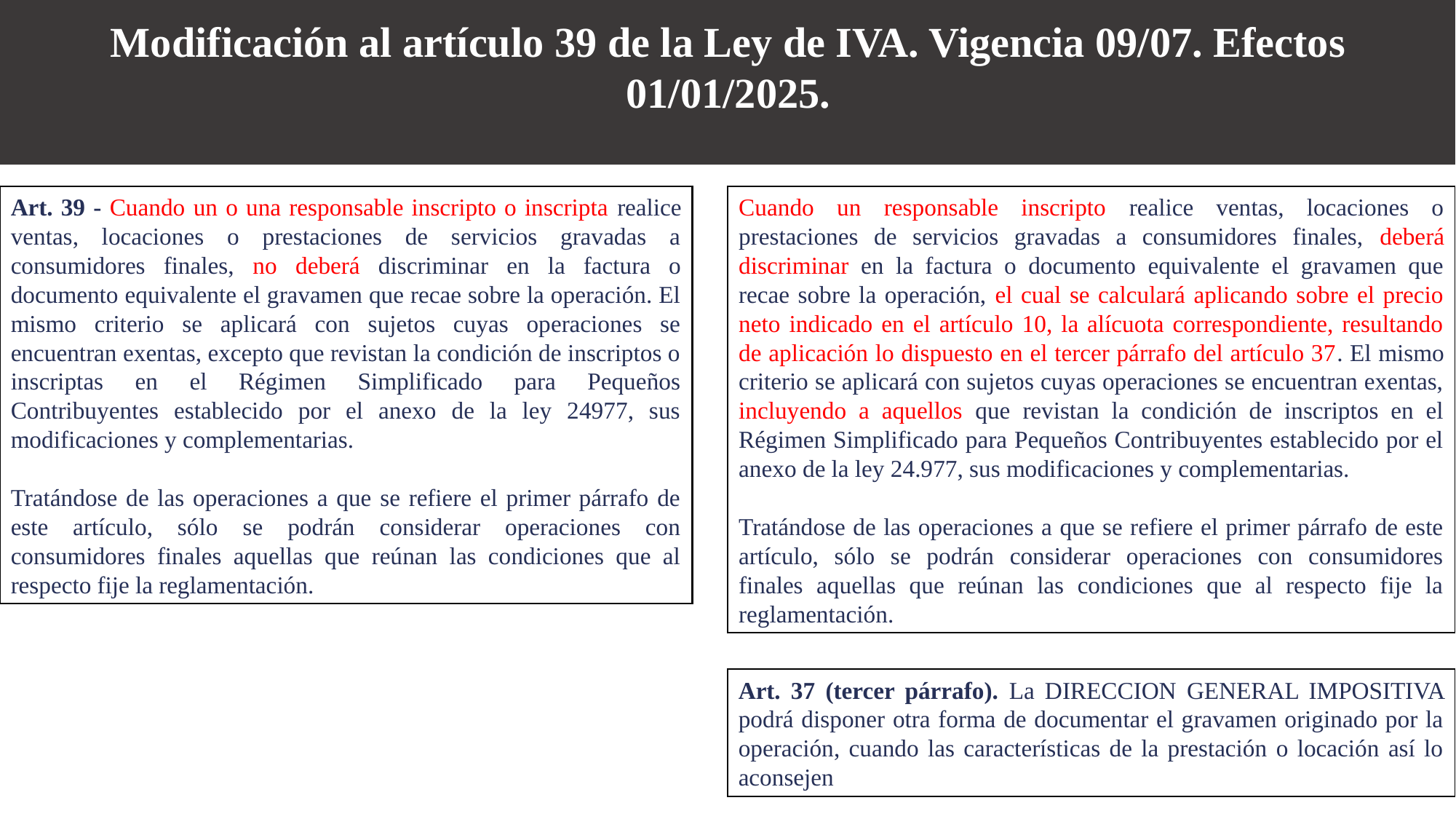

Modificación al artículo 39 de la Ley de IVA. Vigencia 09/07. Efectos 01/01/2025.

Art. 39 - Cuando un o una responsable inscripto o inscripta realice ventas, locaciones o prestaciones de servicios gravadas a consumidores finales, no deberá discriminar en la factura o documento equivalente el gravamen que recae sobre la operación. El mismo criterio se aplicará con sujetos cuyas operaciones se encuentran exentas, excepto que revistan la condición de inscriptos o inscriptas en el Régimen Simplificado para Pequeños Contribuyentes establecido por el anexo de la ley 24977, sus modificaciones y complementarias.

Tratándose de las operaciones a que se refiere el primer párrafo de este artículo, sólo se podrán considerar operaciones con consumidores finales aquellas que reúnan las condiciones que al respecto fije la reglamentación.
Cuando un responsable inscripto realice ventas, locaciones o prestaciones de servicios gravadas a consumidores finales, deberá discriminar en la factura o documento equivalente el gravamen que recae sobre la operación, el cual se calculará aplicando sobre el precio neto indicado en el artículo 10, la alícuota correspondiente, resultando de aplicación lo dispuesto en el tercer párrafo del artículo 37. El mismo criterio se aplicará con sujetos cuyas operaciones se encuentran exentas, incluyendo a aquellos que revistan la condición de inscriptos en el Régimen Simplificado para Pequeños Contribuyentes establecido por el anexo de la ley 24.977, sus modificaciones y complementarias.

Tratándose de las operaciones a que se refiere el primer párrafo de este artículo, sólo se podrán considerar operaciones con consumidores finales aquellas que reúnan las condiciones que al respecto fije la reglamentación.
Art. 37 (tercer párrafo). La DIRECCION GENERAL IMPOSITIVA podrá disponer otra forma de documentar el gravamen originado por la operación, cuando las características de la prestación o locación así lo aconsejen